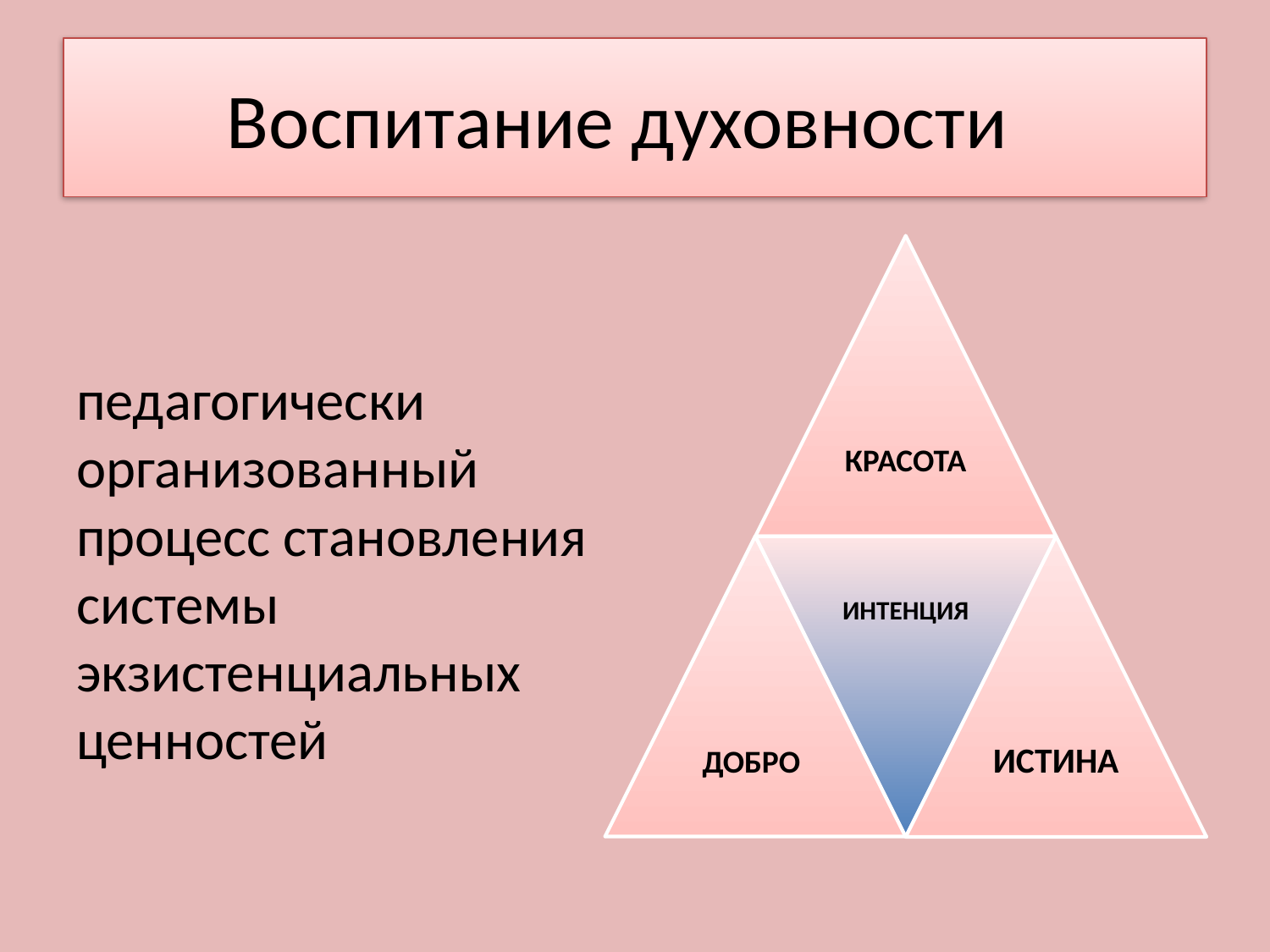

# Воспитание духовности

педагогически организованный процесс становления системы экзистенциальных ценностей
КРАСОТА
ДОБРО
ИНТЕНЦИЯ
ИСТИНА